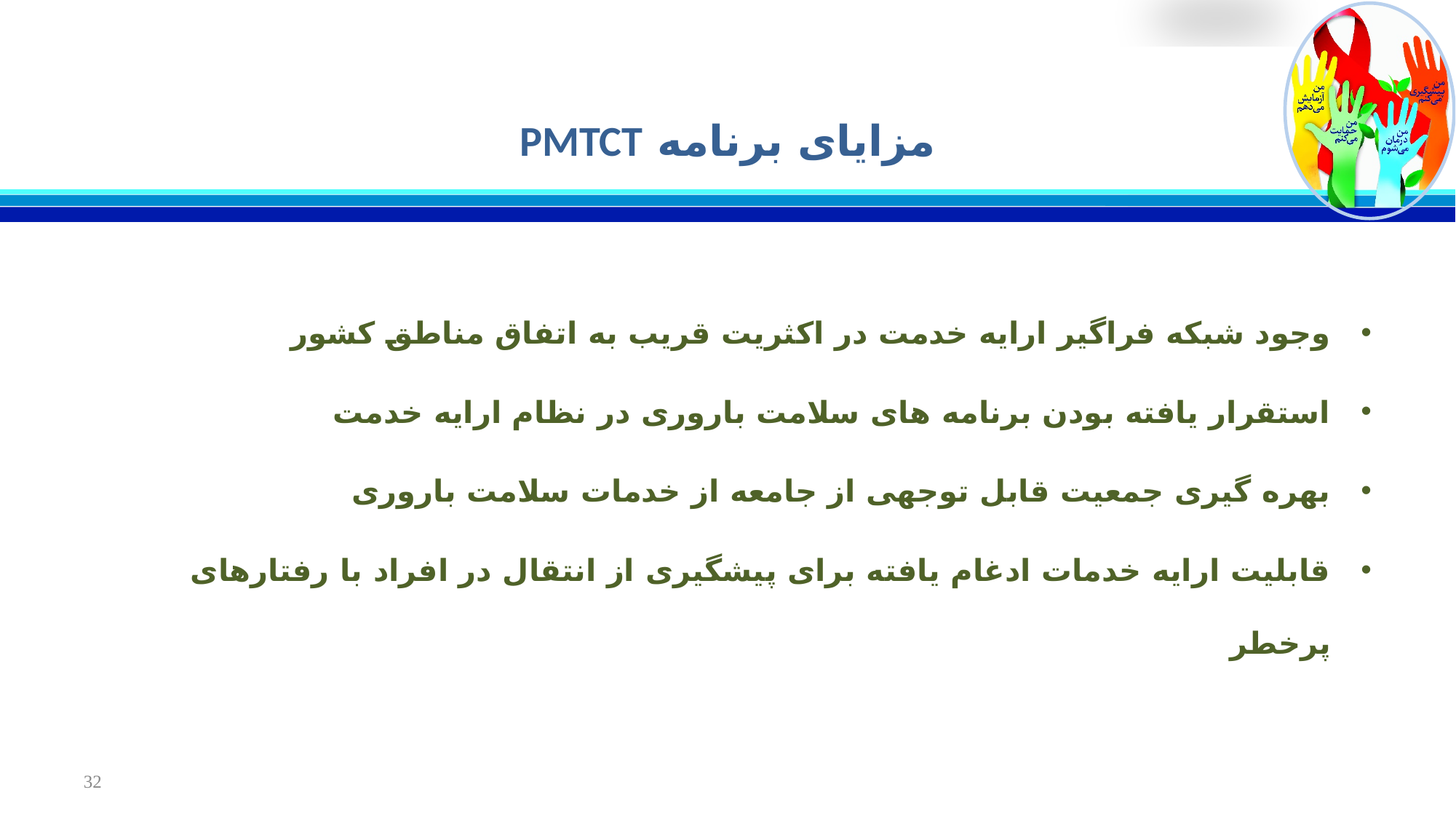

# مزایای برنامه PMTCT
وجود شبکه فراگیر ارایه خدمت در اکثریت قریب به اتفاق مناطق کشور
استقرار یافته بودن برنامه های سلامت باروری در نظام ارایه خدمت
بهره گیری جمعیت قابل توجهی از جامعه از خدمات سلامت باروری
قابلیت ارایه خدمات ادغام یافته برای پیشگیری از انتقال در افراد با رفتارهای پرخطر
32